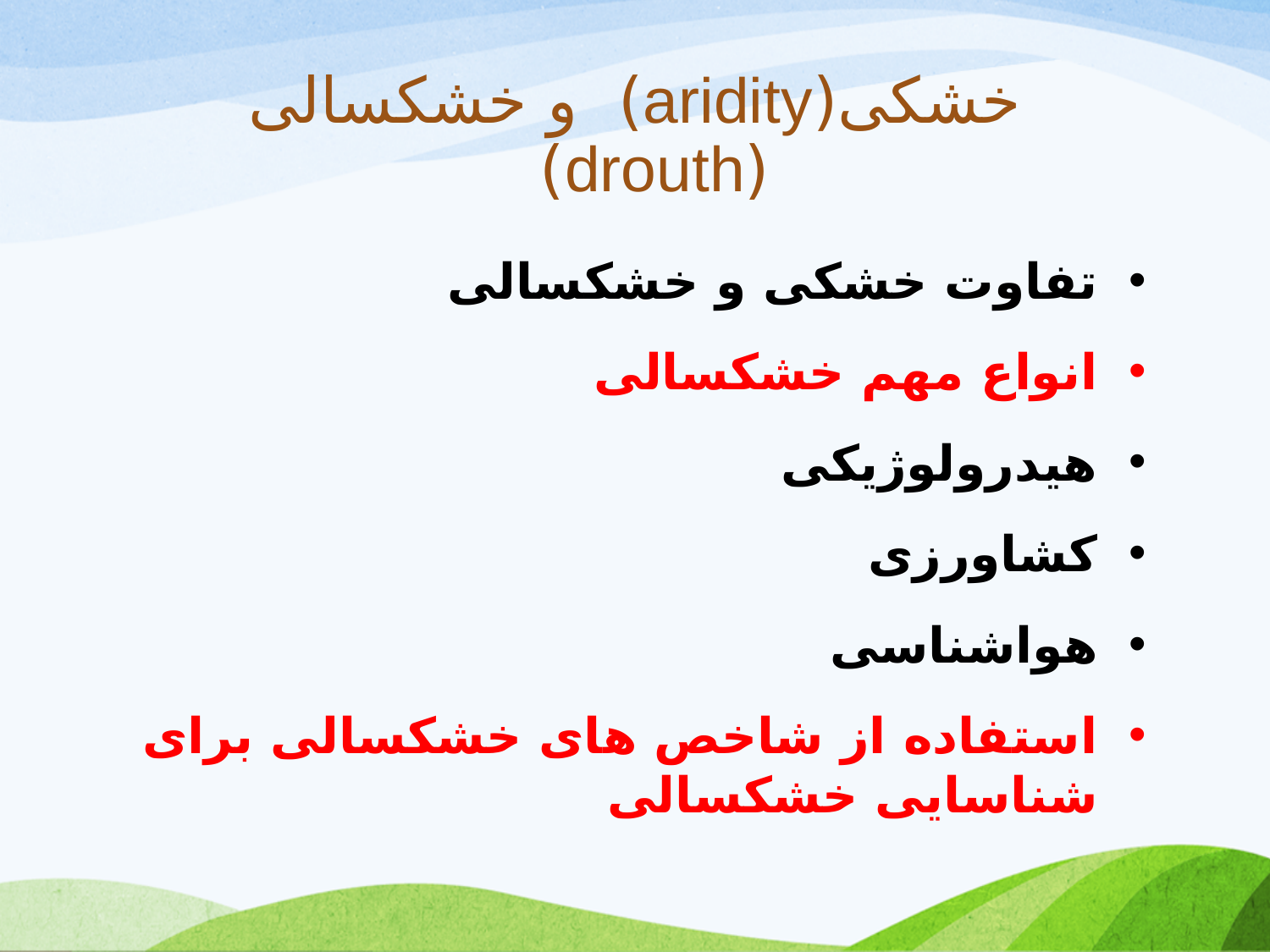

# خشکی(aridity)  و خشکسالی (drouth)
تفاوت خشکی و خشکسالی
انواع مهم خشکسالی
هیدرولوژیکی
کشاورزی
هواشناسی
استفاده از شاخص های خشکسالی برای شناسایی خشکسالی